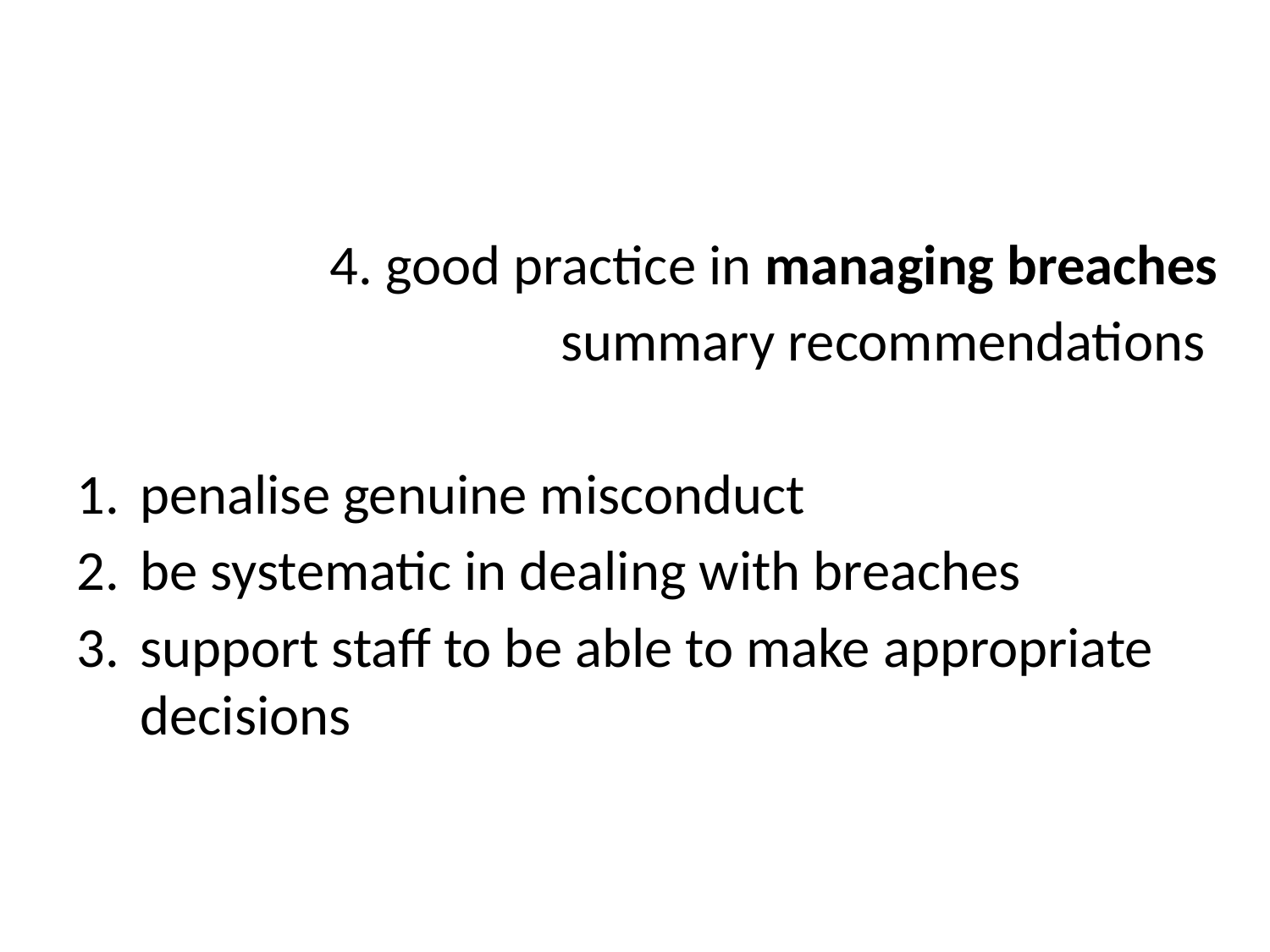

4. good practice in managing breaches
summary recommendations

penalise genuine misconduct
be systematic in dealing with breaches
support staff to be able to make appropriate decisions